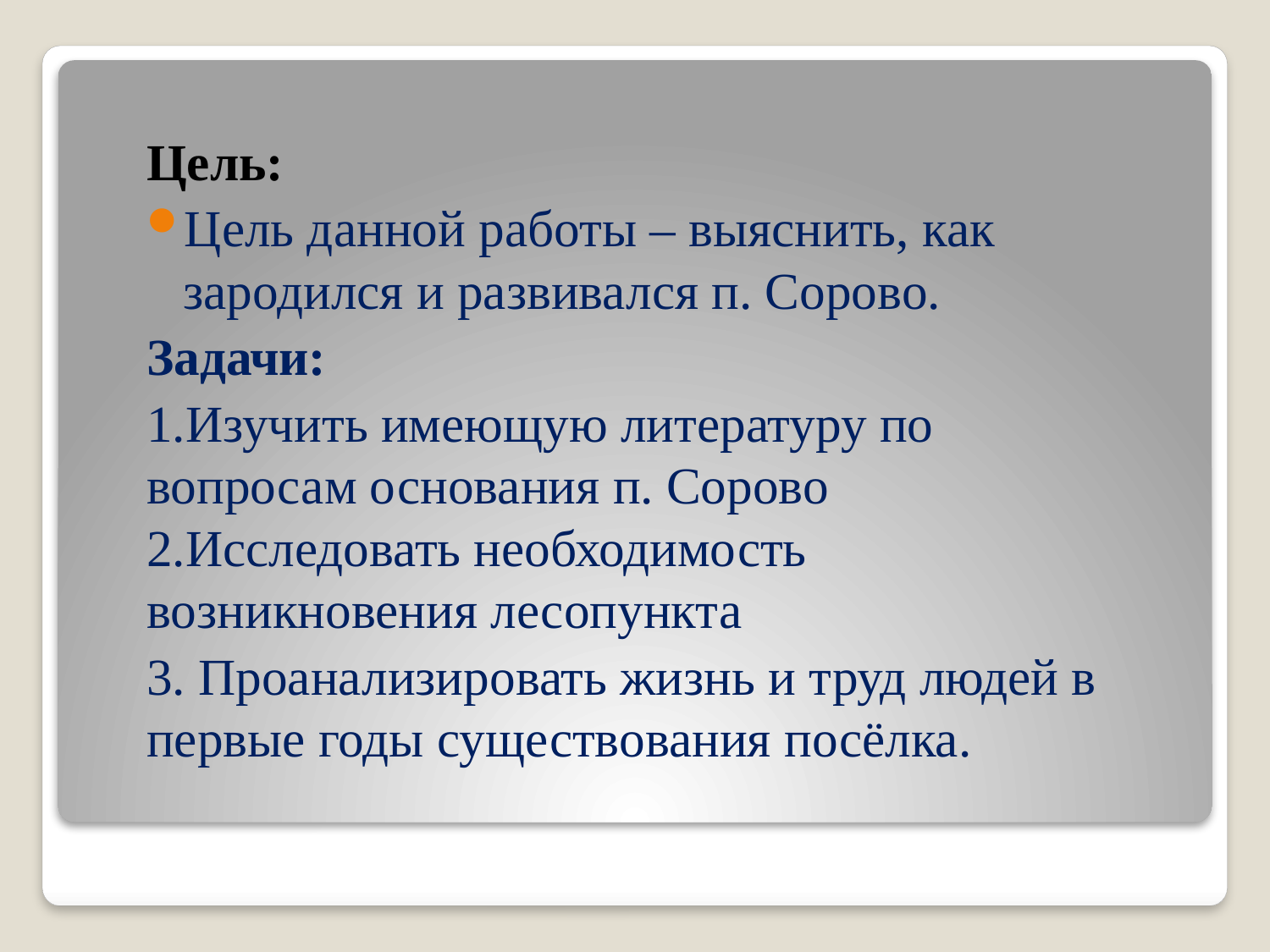

Цель:
Цель данной работы – выяснить, как зародился и развивался п. Сорово.
Задачи:
1.Изучить имеющую литературу по вопросам основания п. Сорово 2.Исследовать необходимость возникновения лесопункта
3. Проанализировать жизнь и труд людей в первые годы существования посёлка.
#